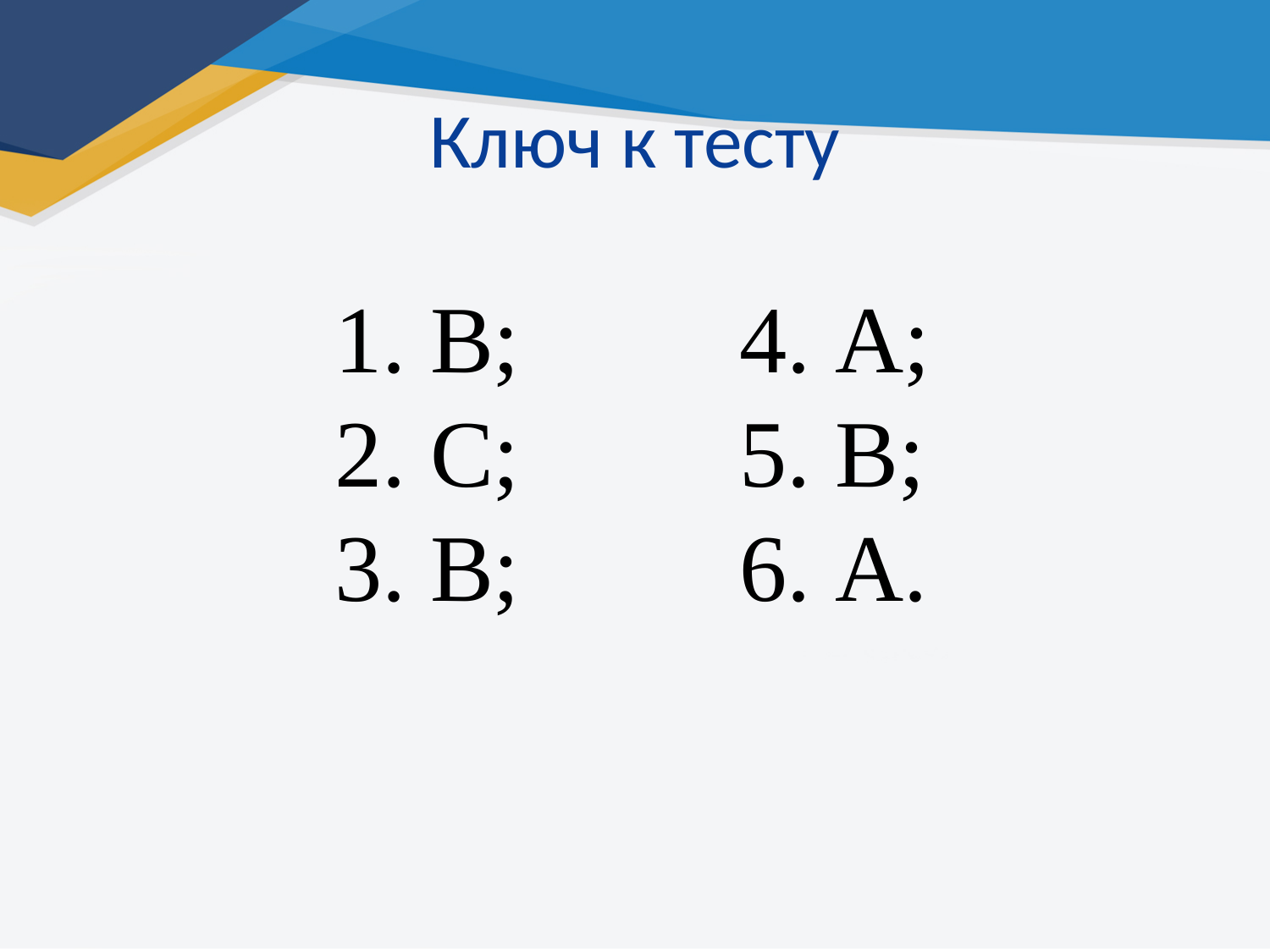

# Ключ к тесту
1. В;		 4. A;
2. С; 		 5. B;
3. В; 		 6. A.